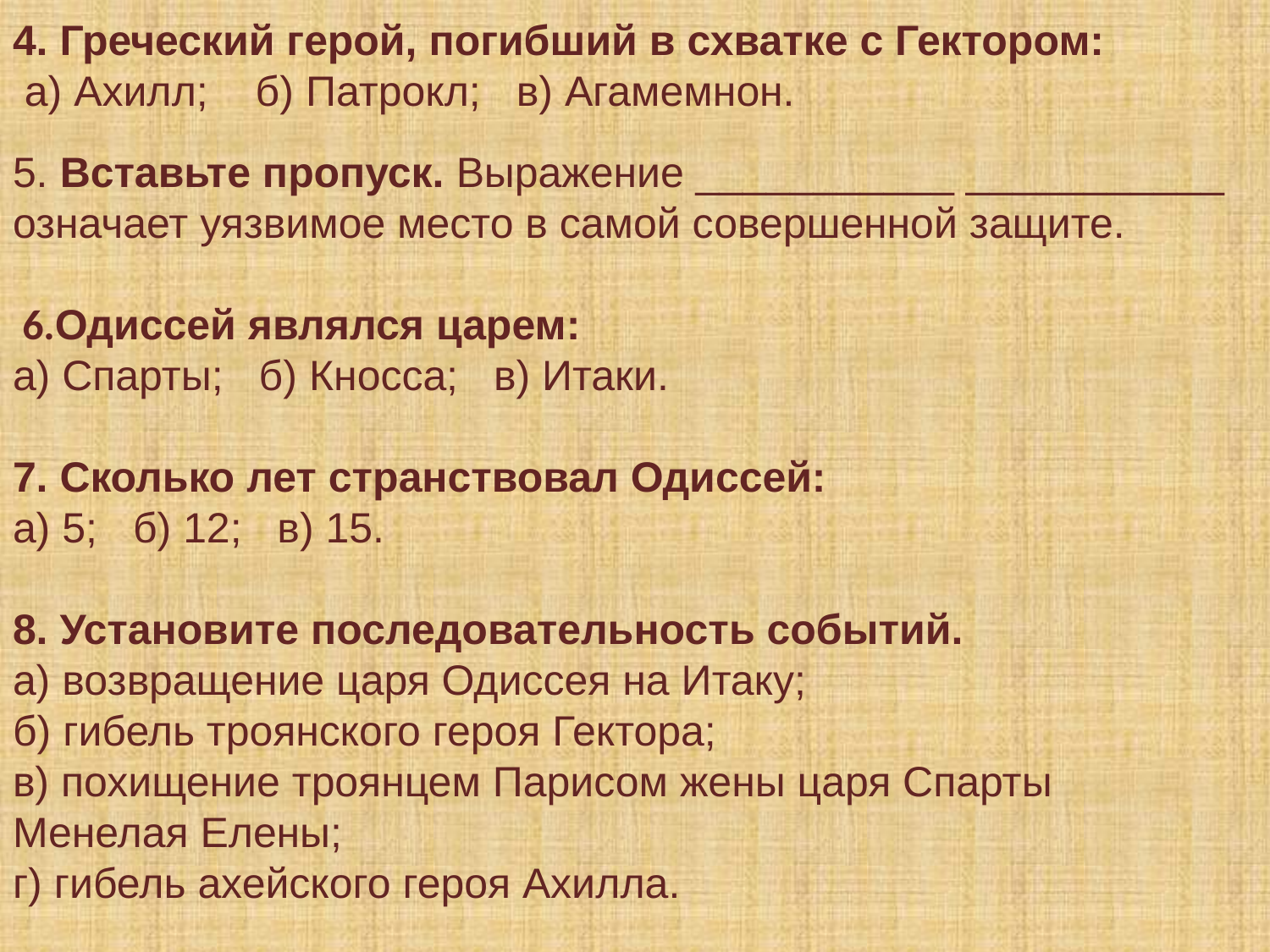

4. Греческий герой, погибший в схватке с Гектором:
 а) Ахилл;    б) Патрокл;   в) Агамемнон.

5. Вставьте пропуск. Выражение ___________ ___________
означает уязвимое место в самой совершенной защите.

 6.Одиссей являлся царем:
а) Спарты;   б) Кносса;   в) Итаки.

7. Сколько лет странствовал Одиссей:
а) 5;   б) 12;   в) 15.

8. Установите последовательность событий.
а) возвращение царя Одиссея на Итаку;
б) гибель троянского героя Гектора;
в) похищение троянцем Парисом жены царя Спарты Менелая Елены;
г) гибель ахейского героя Ахилла.